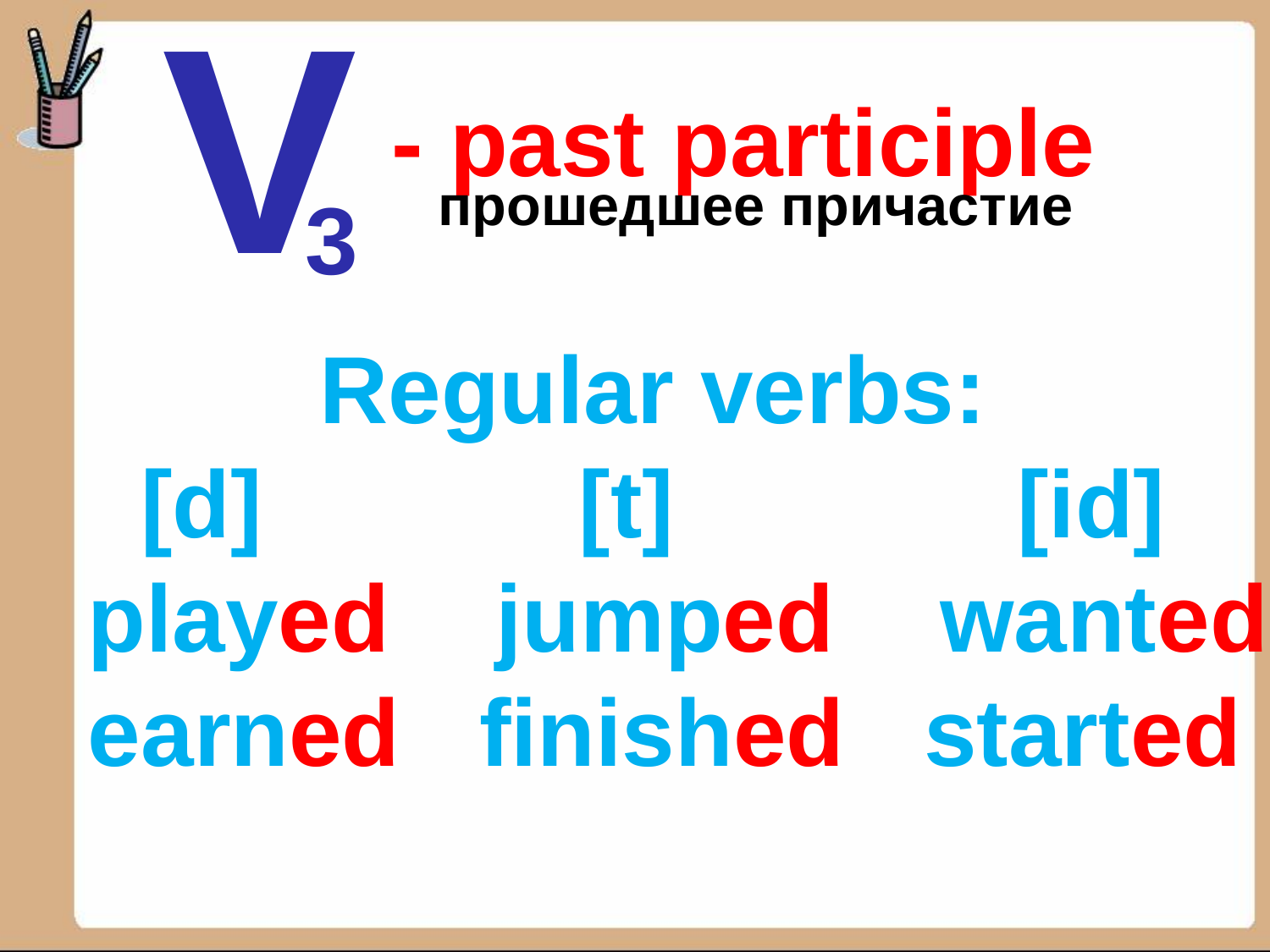

V
- past participle
прошедшее причастие
3
Regular verbs:
     [d]            [t]             [id]
   played    jumped    wanted
   earned   finished   started